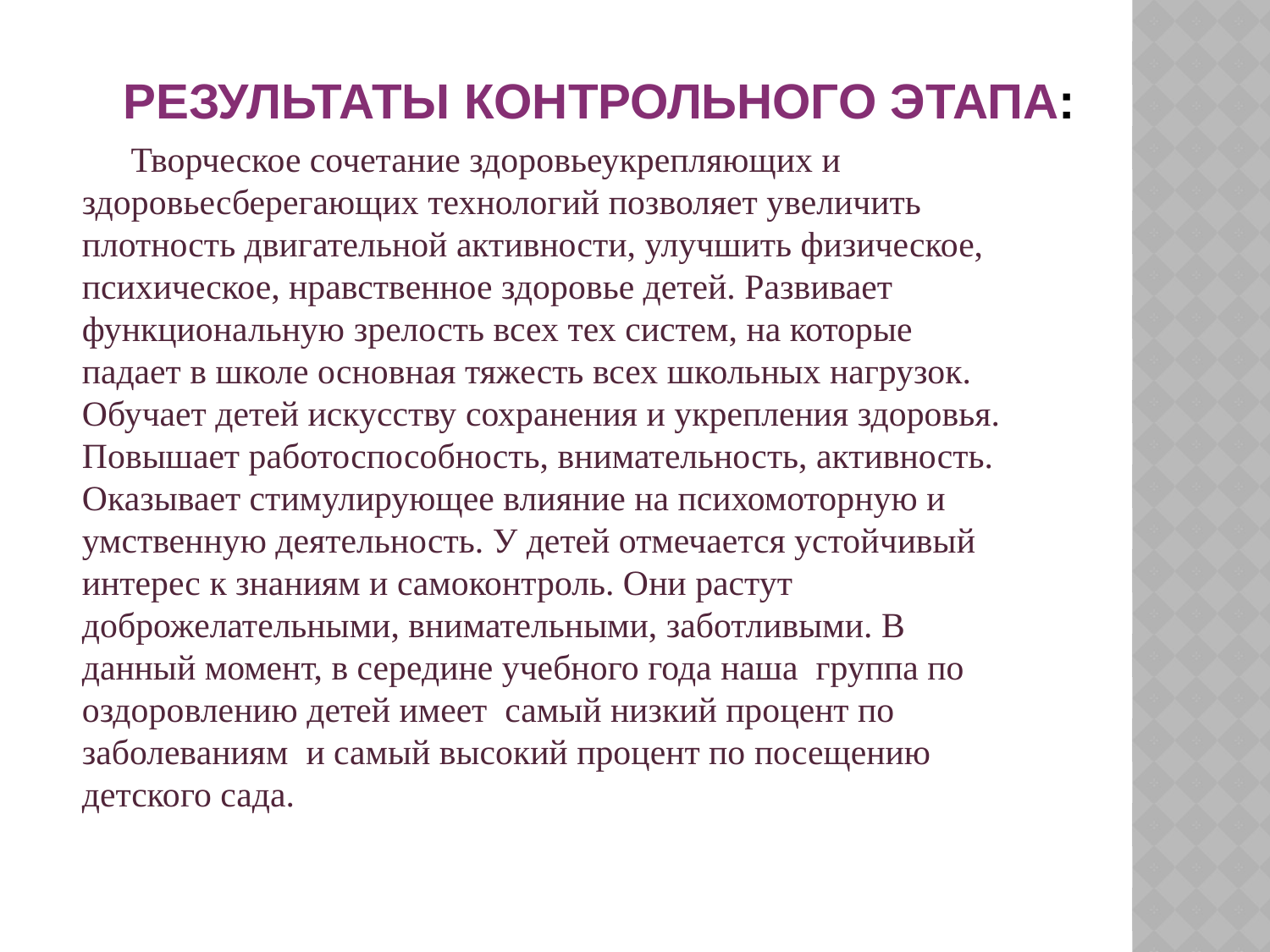

# Результаты контрольного этапа:
Творческое сочетание здоровьеукрепляющих и здоровьесберегающих технологий позволяет увеличить плотность двигательной активности, улучшить физическое, психическое, нравственное здоровье детей. Развивает функциональную зрелость всех тех систем, на которые падает в школе основная тяжесть всех школьных нагрузок. Обучает детей искусству сохранения и укрепления здоровья. Повышает работоспособность, внимательность, активность. Оказывает стимулирующее влияние на психомоторную и умственную деятельность. У детей отмечается устойчивый интерес к знаниям и самоконтроль. Они растут доброжелательными, внимательными, заботливыми. В данный момент, в середине учебного года наша  группа по оздоровлению детей имеет  самый низкий процент по заболеваниям  и самый высокий процент по посещению детского сада.